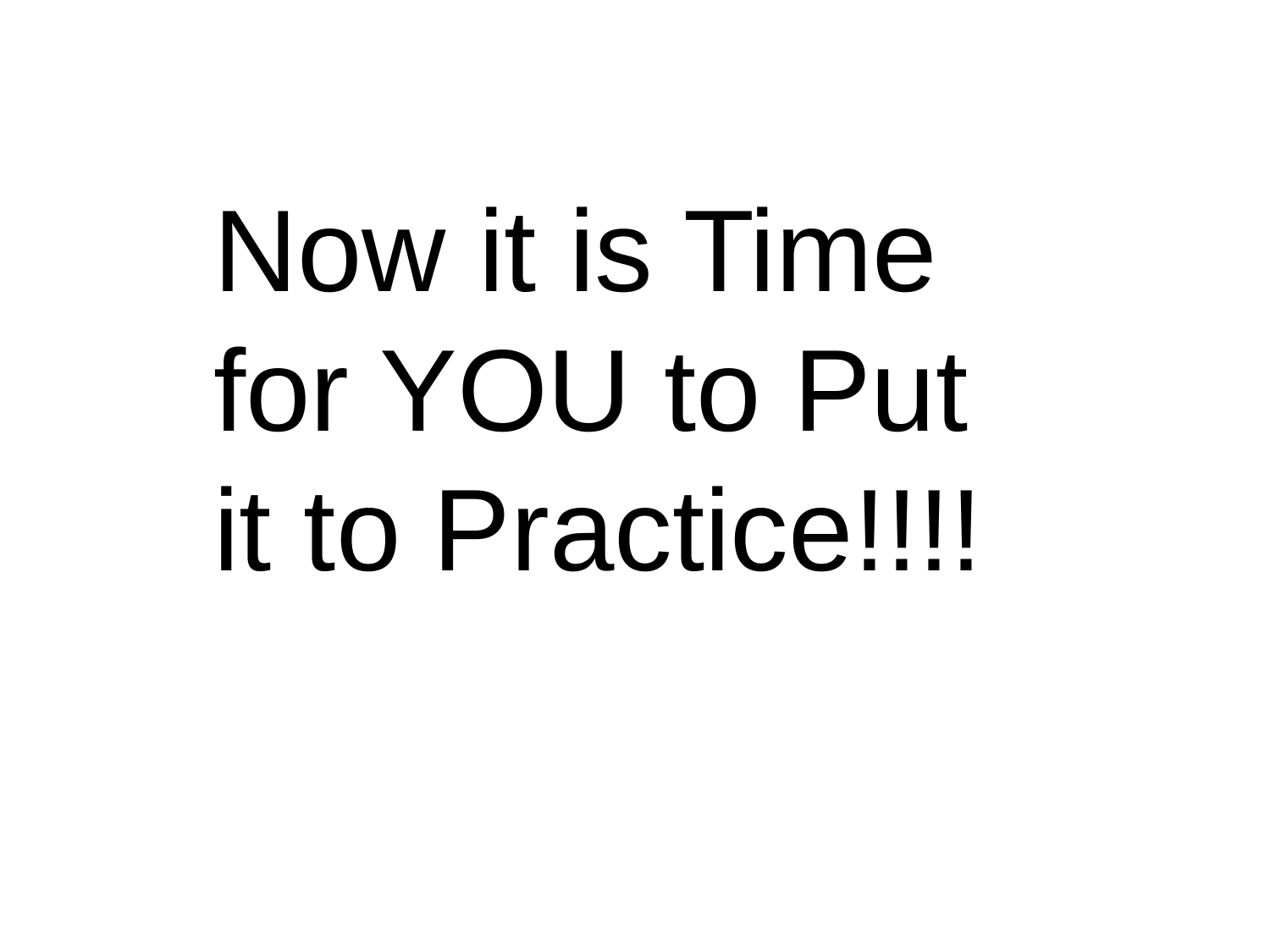

Now it is Time for YOU to Put it to Practice!!!!